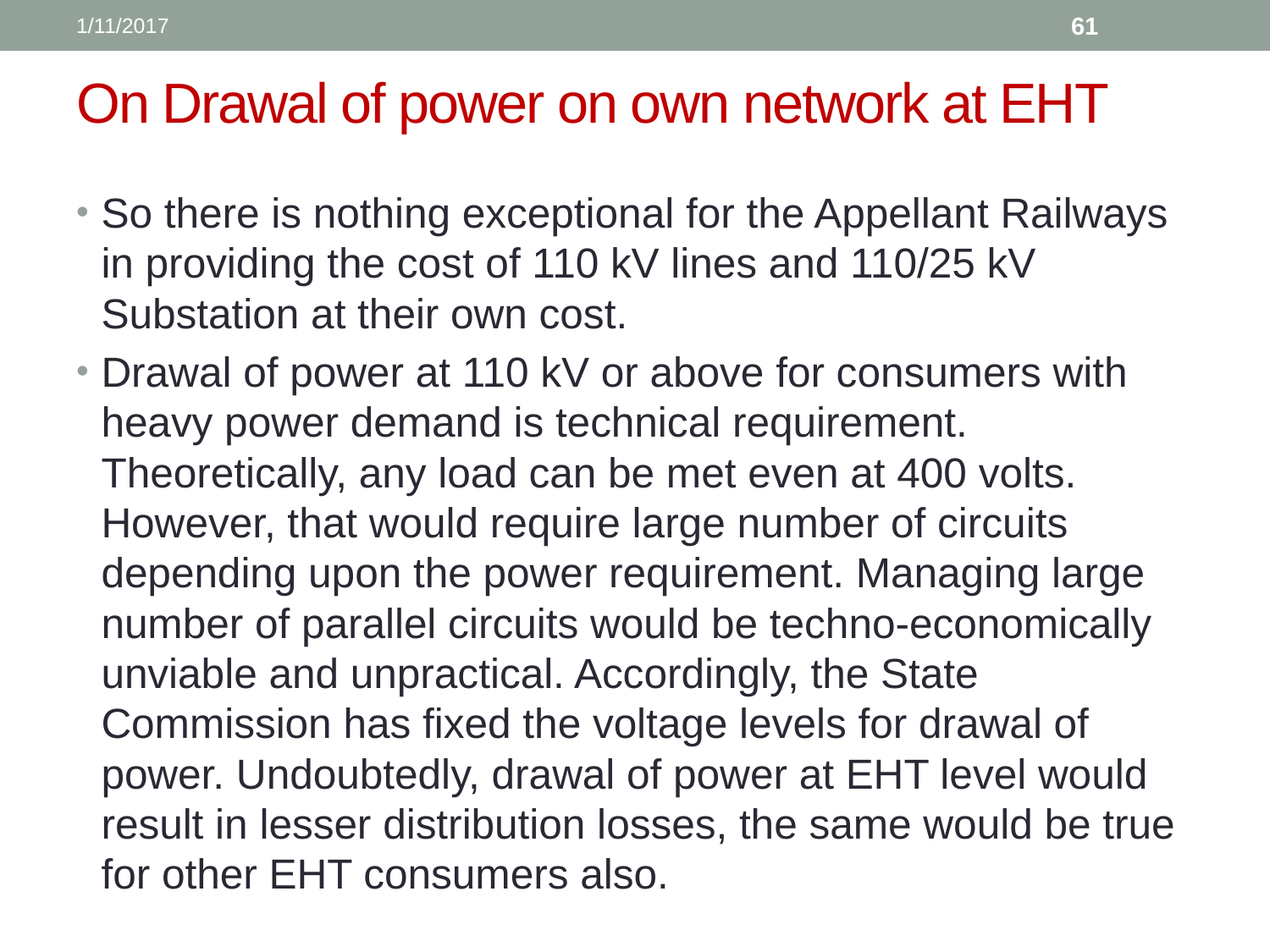

1/11/2017
61
# On Drawal of power on own network at EHT
So there is nothing exceptional for the Appellant Railways in providing the cost of 110 kV lines and 110/25 kV Substation at their own cost.
Drawal of power at 110 kV or above for consumers with heavy power demand is technical requirement. Theoretically, any load can be met even at 400 volts. However, that would require large number of circuits depending upon the power requirement. Managing large number of parallel circuits would be techno-economically unviable and unpractical. Accordingly, the State Commission has fixed the voltage levels for drawal of power. Undoubtedly, drawal of power at EHT level would result in lesser distribution losses, the same would be true for other EHT consumers also.